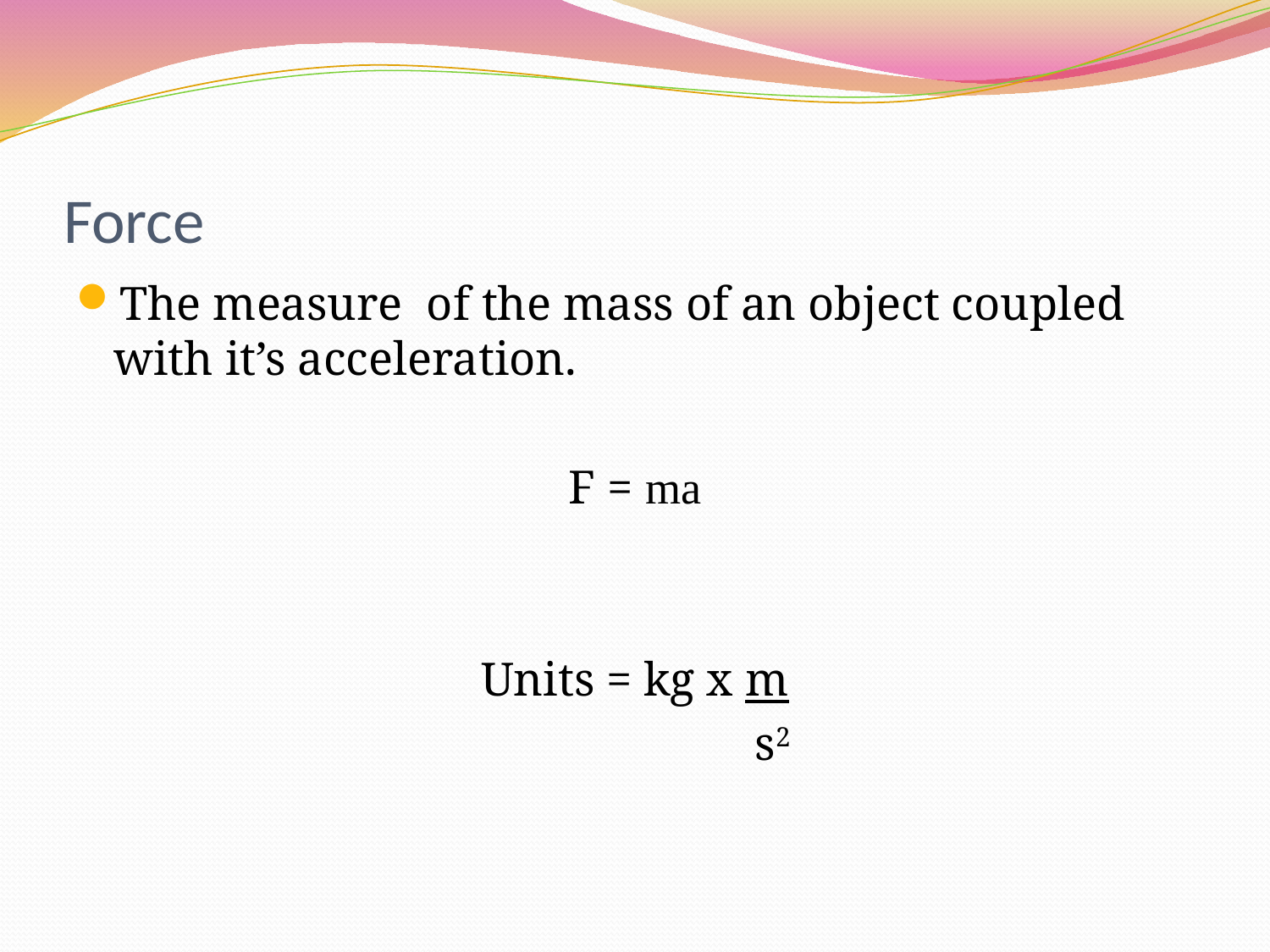

# Force
The measure  of the mass of an object coupled with it’s acceleration.

F = ma

Units = kg x m
	                    s2